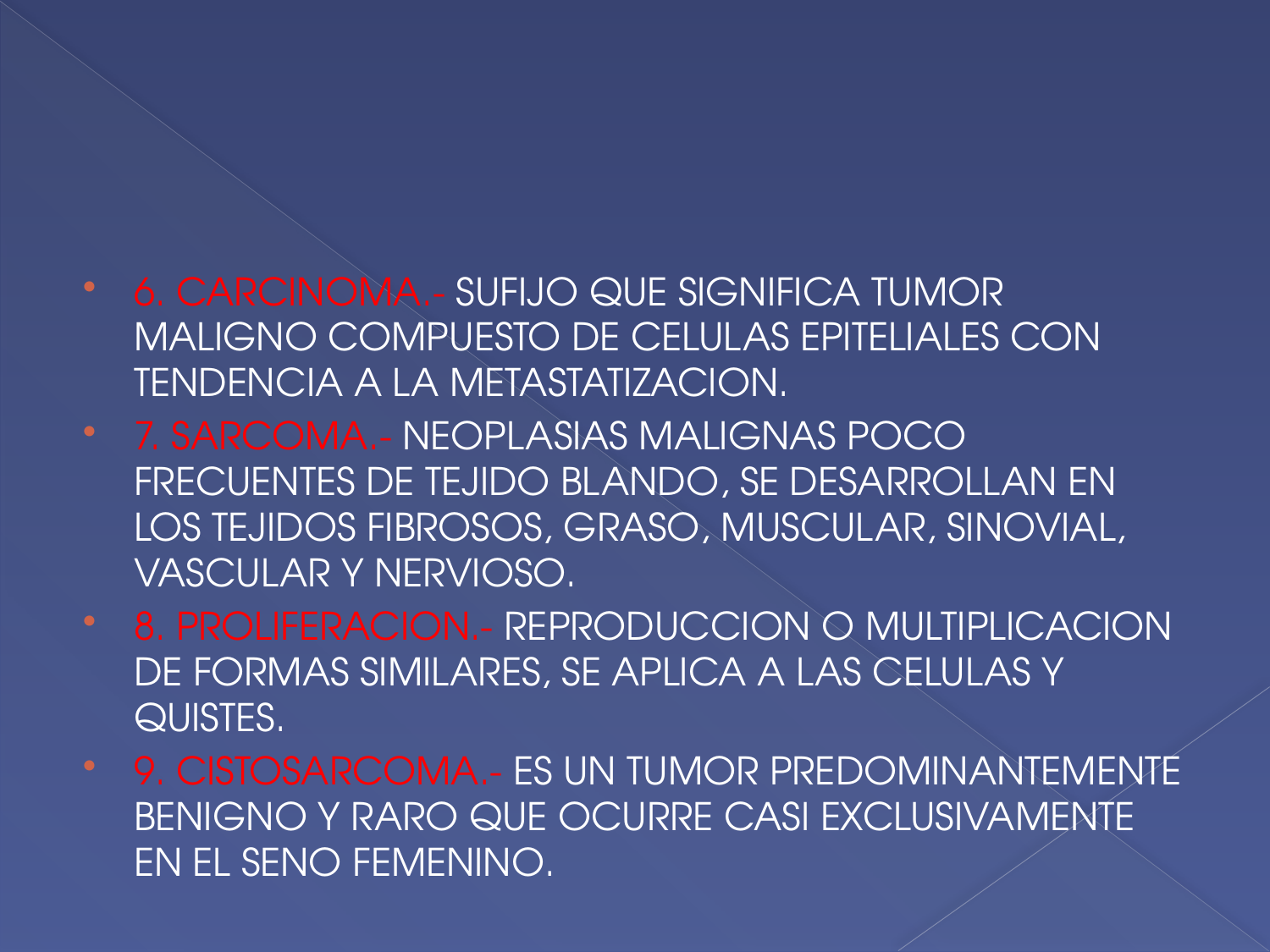

#
6. CARCINOMA.- SUFIJO QUE SIGNIFICA TUMOR MALIGNO COMPUESTO DE CELULAS EPITELIALES CON TENDENCIA A LA METASTATIZACION.
7. SARCOMA.- NEOPLASIAS MALIGNAS POCO FRECUENTES DE TEJIDO BLANDO, SE DESARROLLAN EN LOS TEJIDOS FIBROSOS, GRASO, MUSCULAR, SINOVIAL, VASCULAR Y NERVIOSO.
8. PROLIFERACION.- REPRODUCCION O MULTIPLICACION DE FORMAS SIMILARES, SE APLICA A LAS CELULAS Y QUISTES.
9. CISTOSARCOMA.- ES UN TUMOR PREDOMINANTEMENTE BENIGNO Y RARO QUE OCURRE CASI EXCLUSIVAMENTE EN EL SENO FEMENINO.